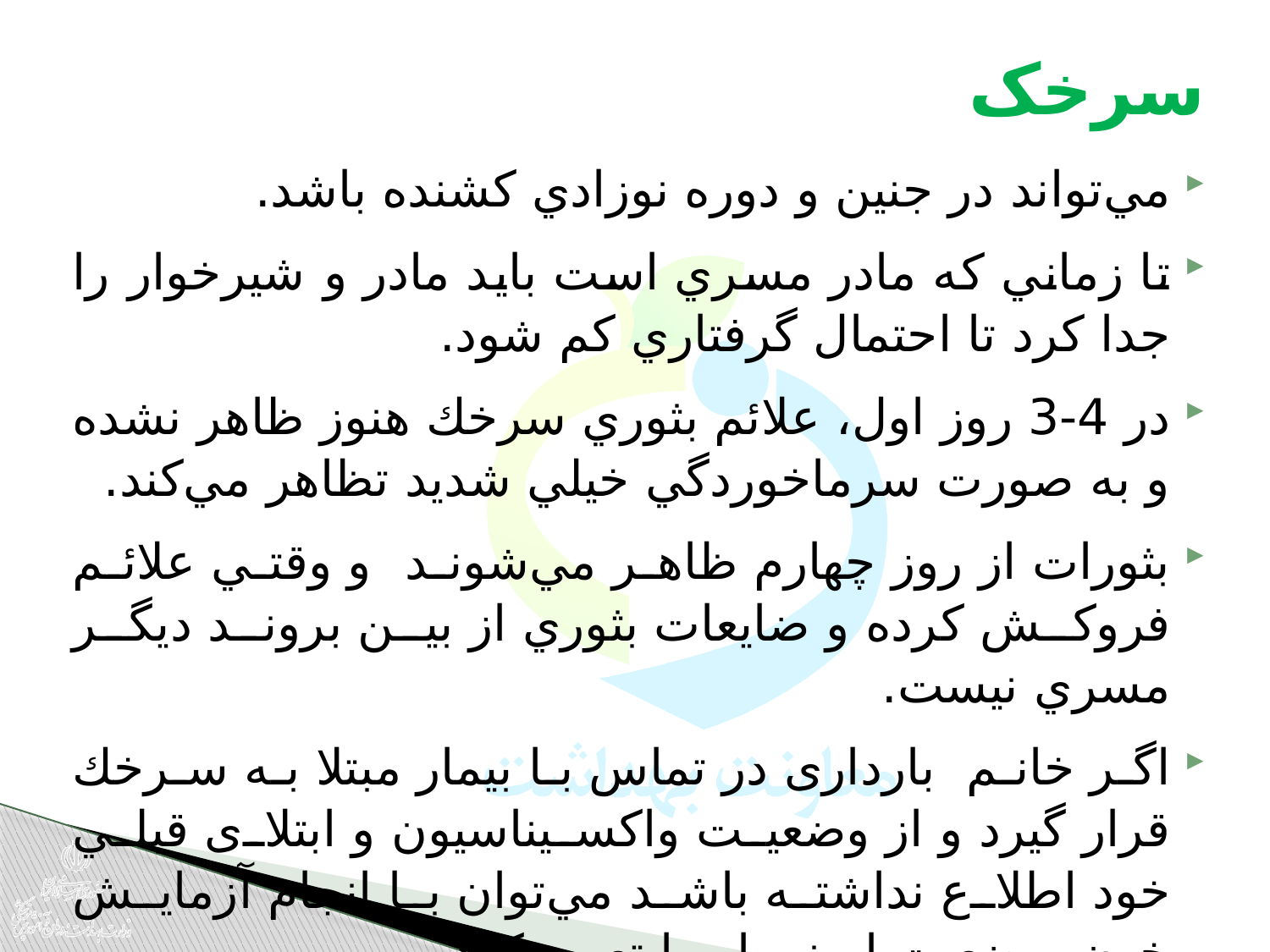

# سرخک
مي‌تواند در جنين و دوره نوزادي كشنده باشد.
تا زماني كه مادر مسري است بايد مادر و شیرخوار را جدا كرد تا احتمال گرفتاري كم شود.
در 4-3 روز اول، علا‌ئم بثوري سرخك هنوز ظاهر نشده و به صورت سرماخوردگي خيلي شديد تظاهر مي‌كند.
بثورات از روز چهارم ظاهر مي‌شوند و وقتي علا‌ئم فروكش كرده و ضايعات بثوري از بين بروند ديگر مسري نيست.
اگر خانم بارداری در تماس با بيمار مبتلا‌ به سرخك قرار گيرد و از وضعيت واكسيناسيون و ابتلا‌ی قبلي خود اطلا‌ع نداشته باشد مي‌توان با انجام آزمايش خون، وضعيت ايمني او را تعيين كرد.